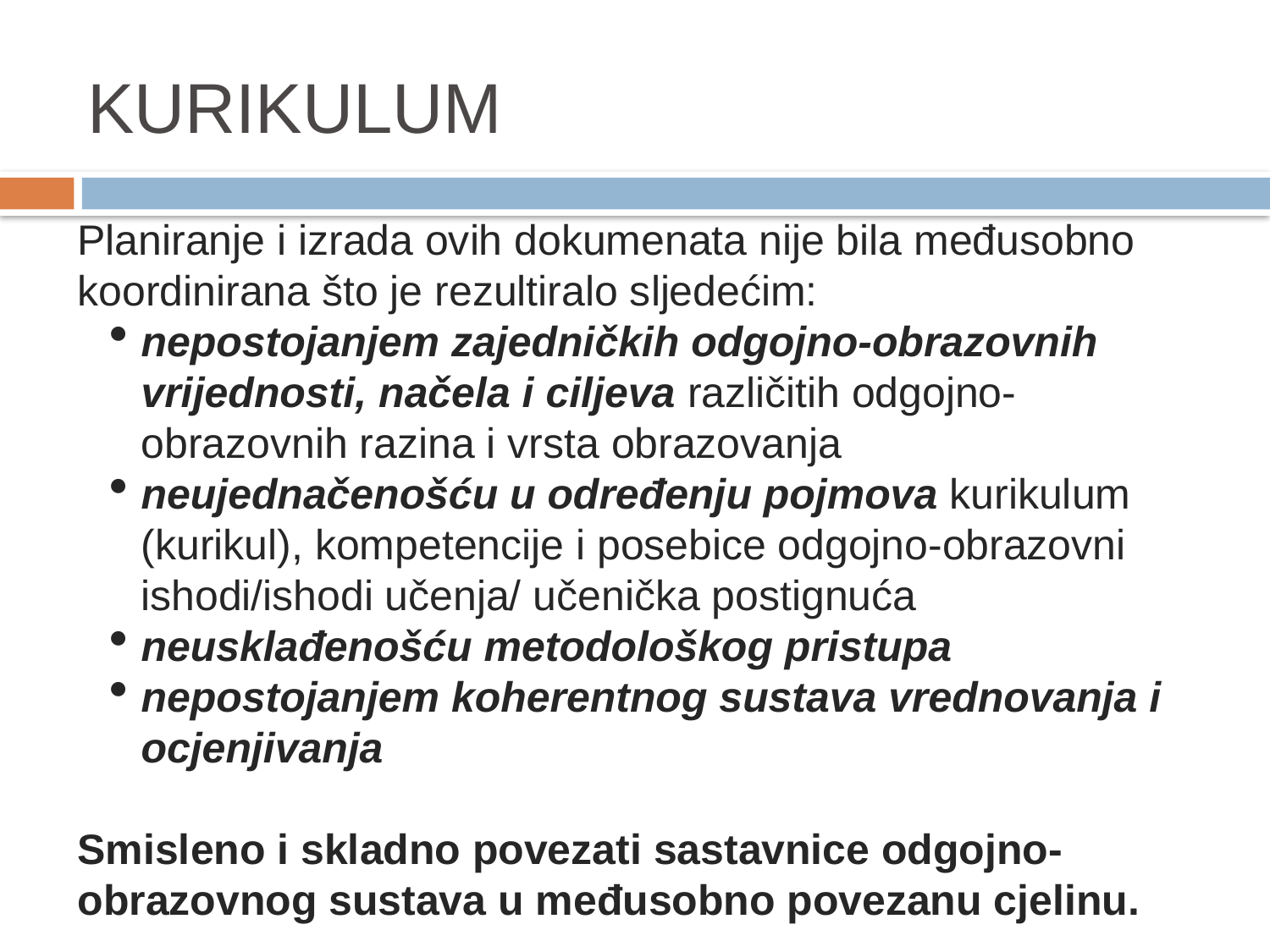

KURIKULUM
Planiranje i izrada ovih dokumenata nije bila međusobno koordinirana što je rezultiralo sljedećim:
nepostojanjem zajedničkih odgojno-obrazovnih vrijednosti, načela i ciljeva različitih odgojno-obrazovnih razina i vrsta obrazovanja
neujednačenošću u određenju pojmova kurikulum (kurikul), kompetencije i posebice odgojno-obrazovni ishodi/ishodi učenja/ učenička postignuća
neusklađenošću metodološkog pristupa
nepostojanjem koherentnog sustava vrednovanja i ocjenjivanja

Smisleno i skladno povezati sastavnice odgojno-obrazovnog sustava u međusobno povezanu cjelinu.